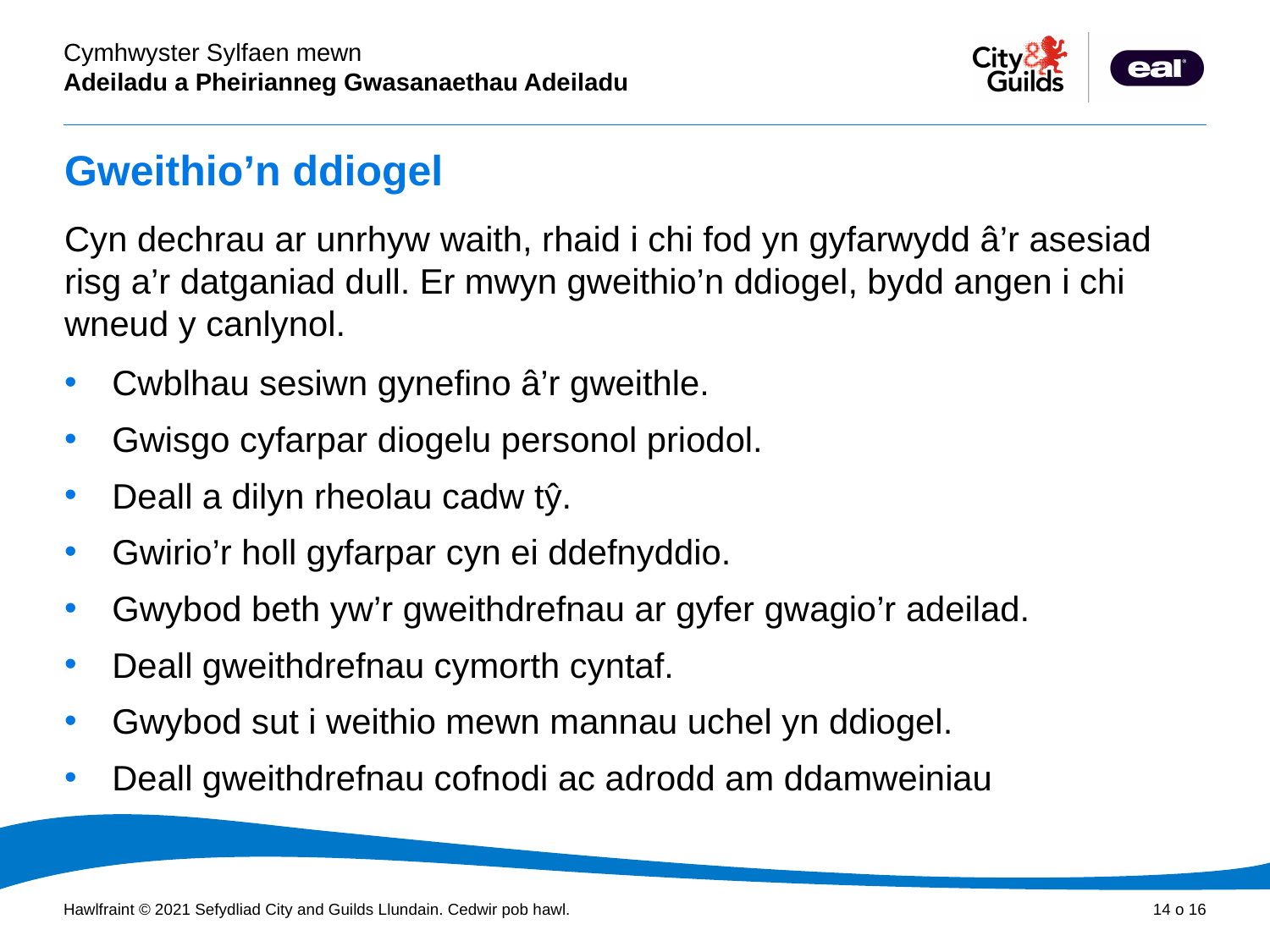

# Gweithio’n ddiogel
Cyn dechrau ar unrhyw waith, rhaid i chi fod yn gyfarwydd â’r asesiad risg a’r datganiad dull. Er mwyn gweithio’n ddiogel, bydd angen i chi wneud y canlynol.
Cwblhau sesiwn gynefino â’r gweithle.
Gwisgo cyfarpar diogelu personol priodol.
Deall a dilyn rheolau cadw tŷ.
Gwirio’r holl gyfarpar cyn ei ddefnyddio.
Gwybod beth yw’r gweithdrefnau ar gyfer gwagio’r adeilad.
Deall gweithdrefnau cymorth cyntaf.
Gwybod sut i weithio mewn mannau uchel yn ddiogel.
Deall gweithdrefnau cofnodi ac adrodd am ddamweiniau